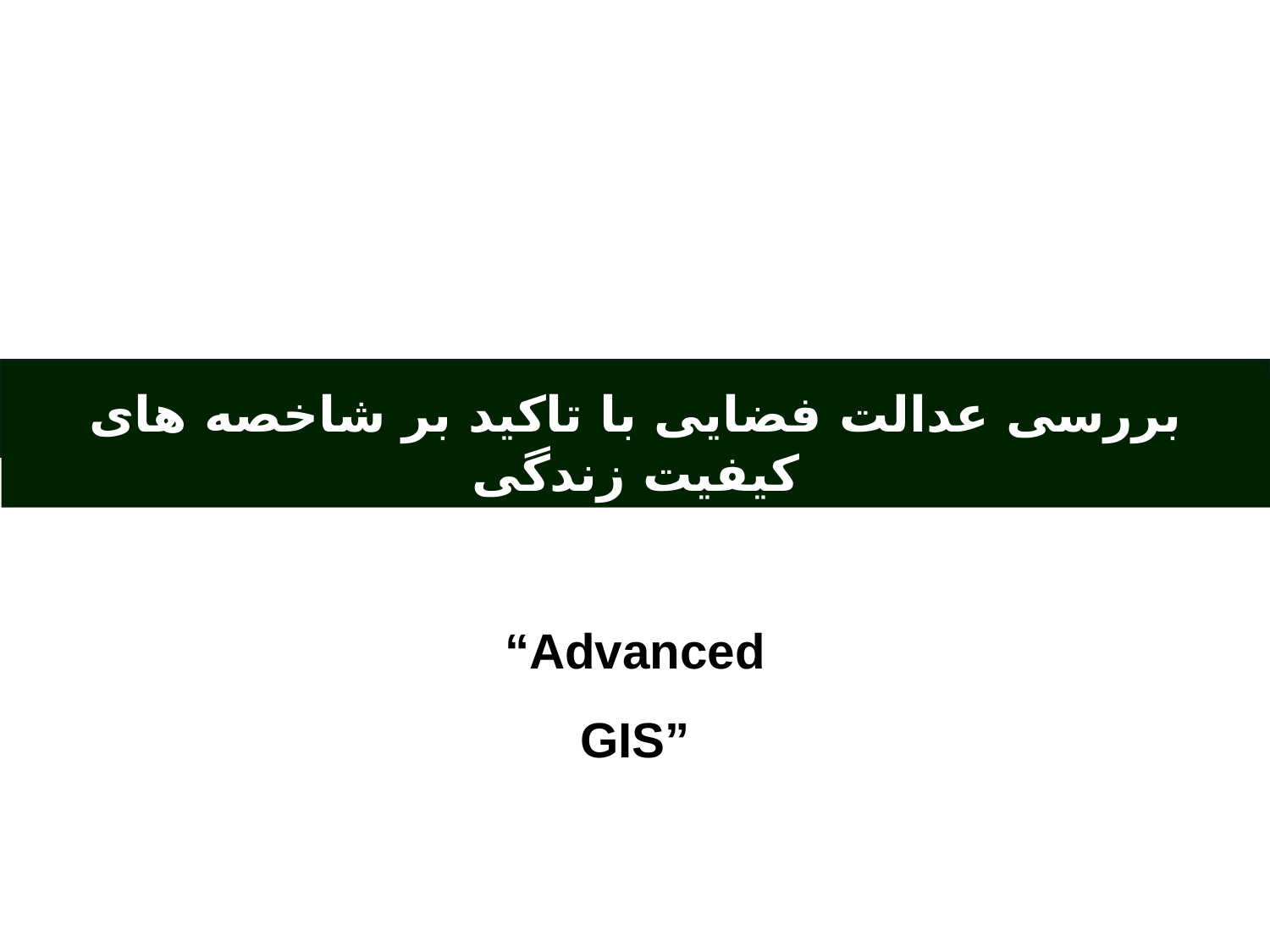

بررسی عدالت فضایی با تاکید بر شاخصه های کیفیت زندگی
“Advanced GIS”
تاریخ ارائه:   24   اردیبهشت 1397